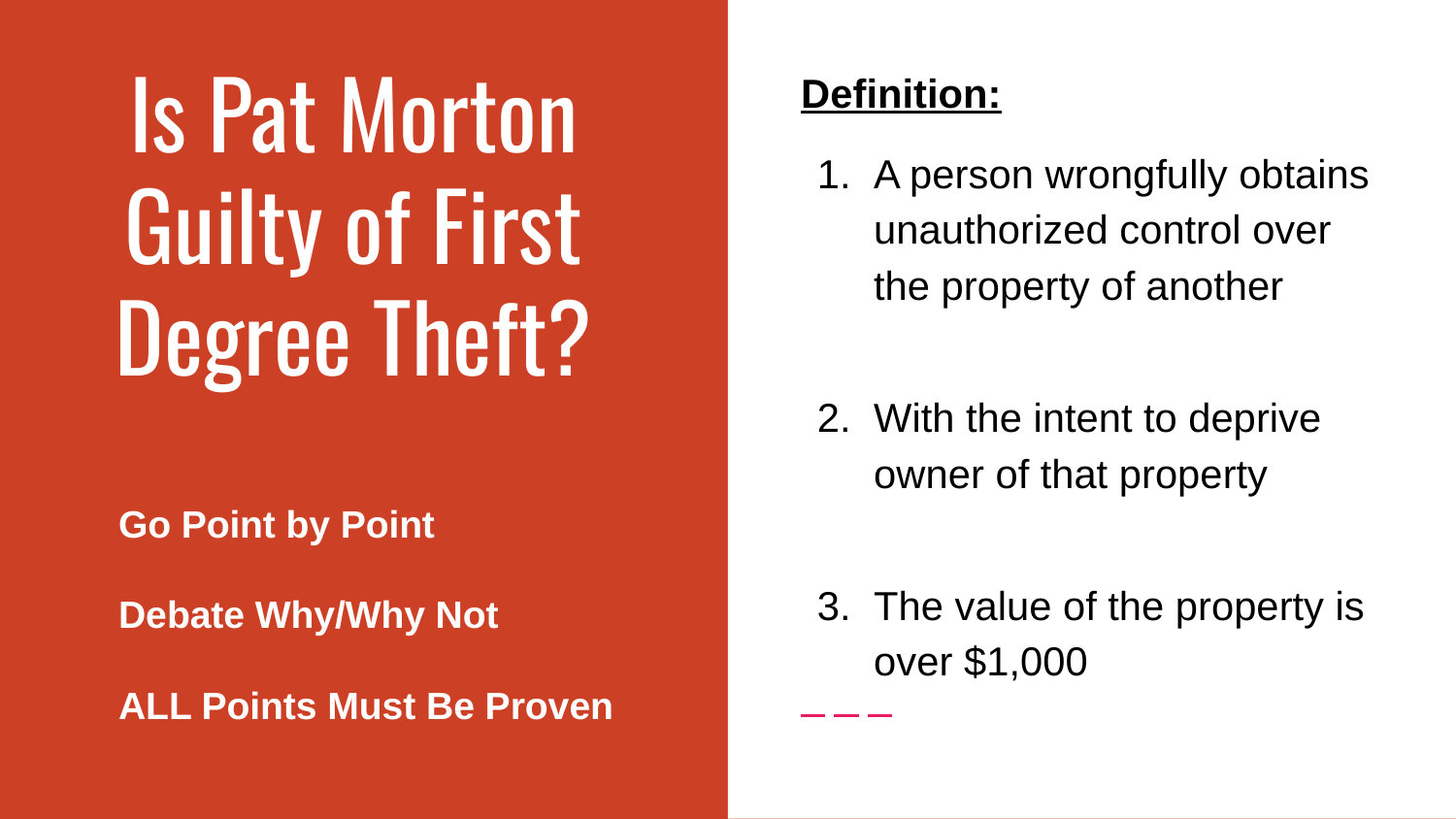

# Is Pat Morton Guilty of First Degree Theft?
Definition:
A person wrongfully obtains unauthorized control over the property of another

With the intent to deprive owner of that property

The value of the property is over $1,000

Go Point by Point

Debate Why/Why Not

ALL Points Must Be Proven